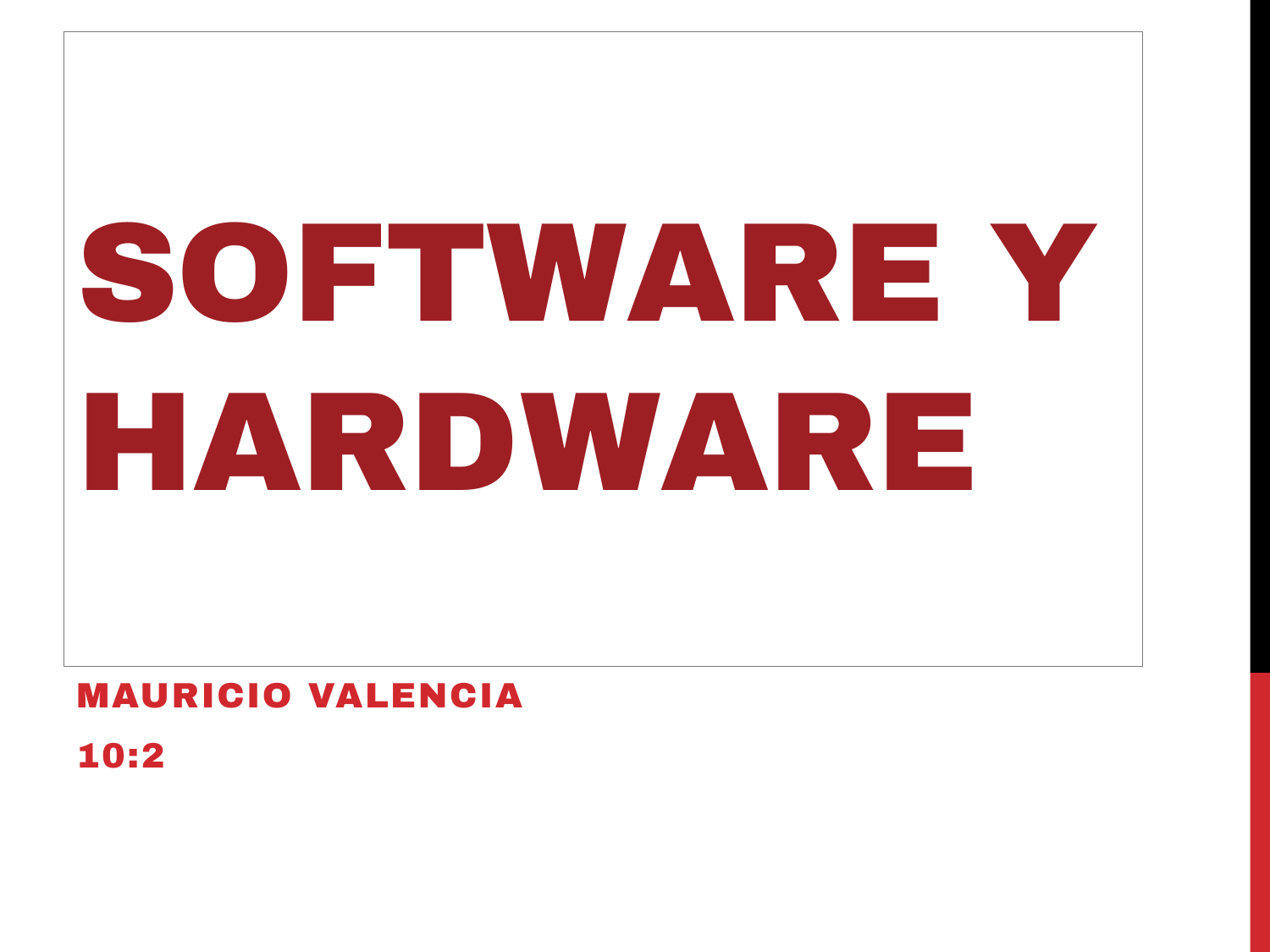

# Software y hardware
Mauricio valencia
10:2